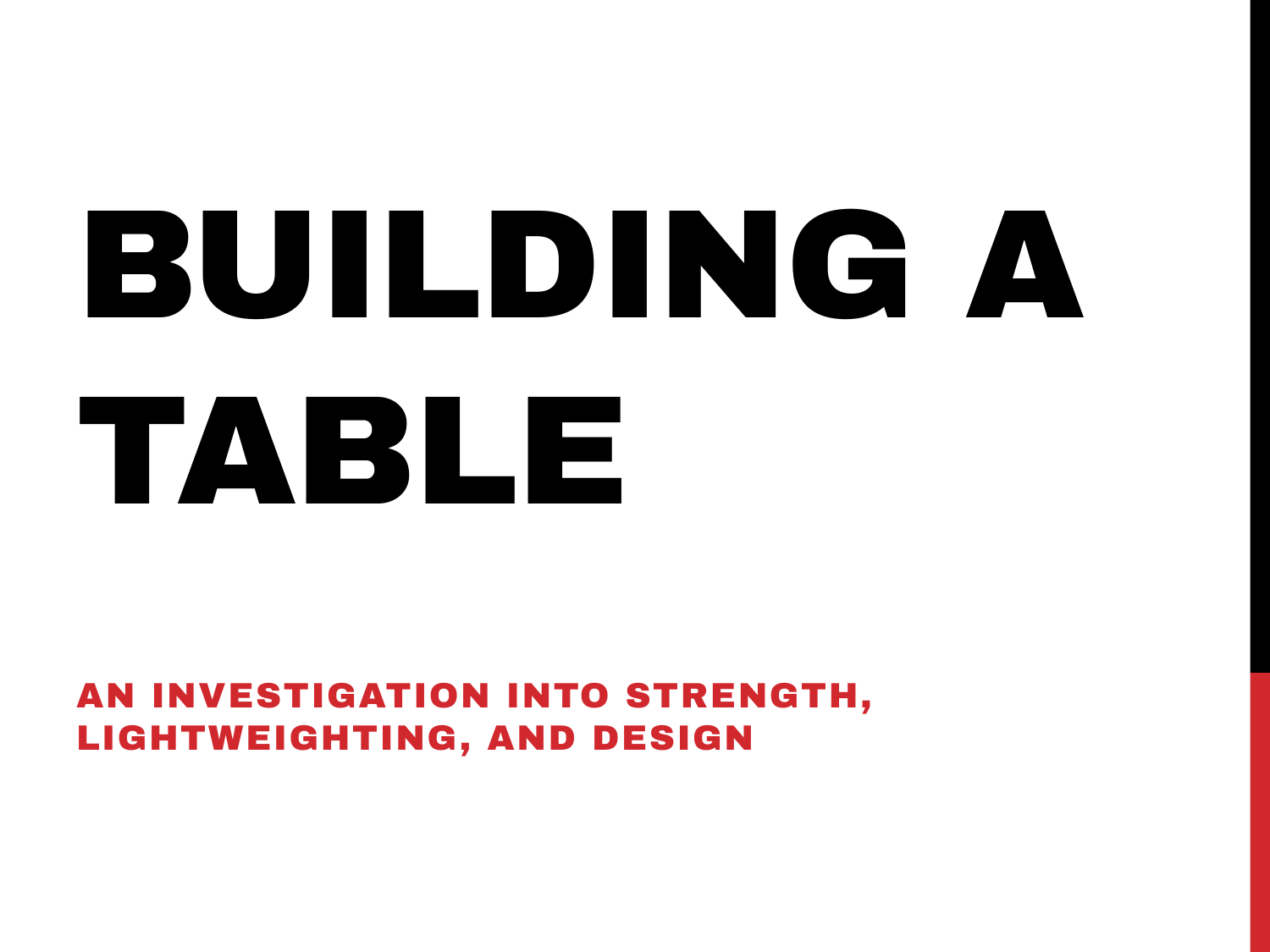

# Building a Table
An Investigation Into Strength, Lightweighting, and Design